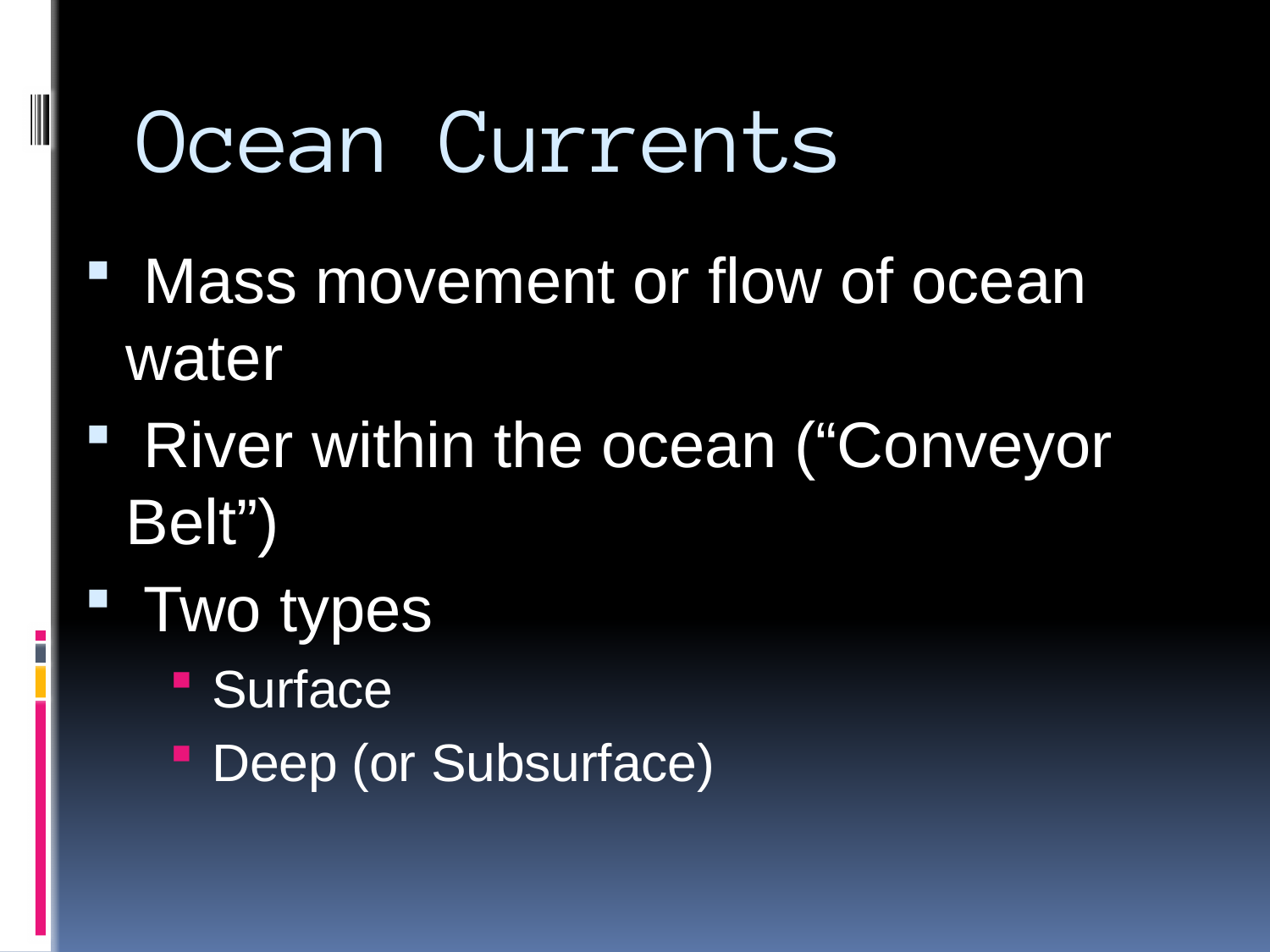

# Ocean Currents
 Mass movement or flow of ocean water
 River within the ocean (“Conveyor Belt”)
 Two types
 Surface
 Deep (or Subsurface)